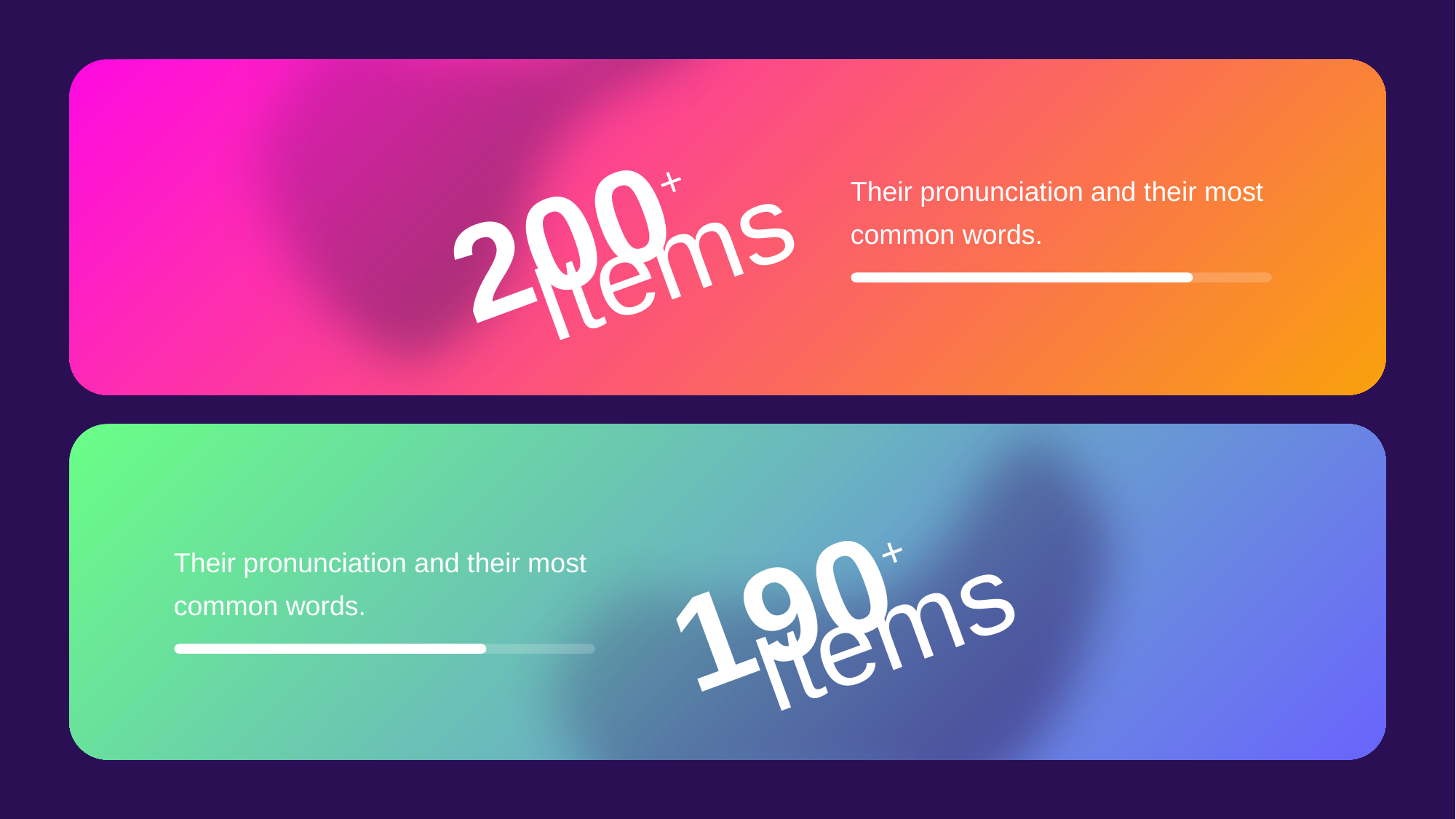

200+
Items
Their pronunciation and their most common words.

190+
Items
Their pronunciation and their most common words.